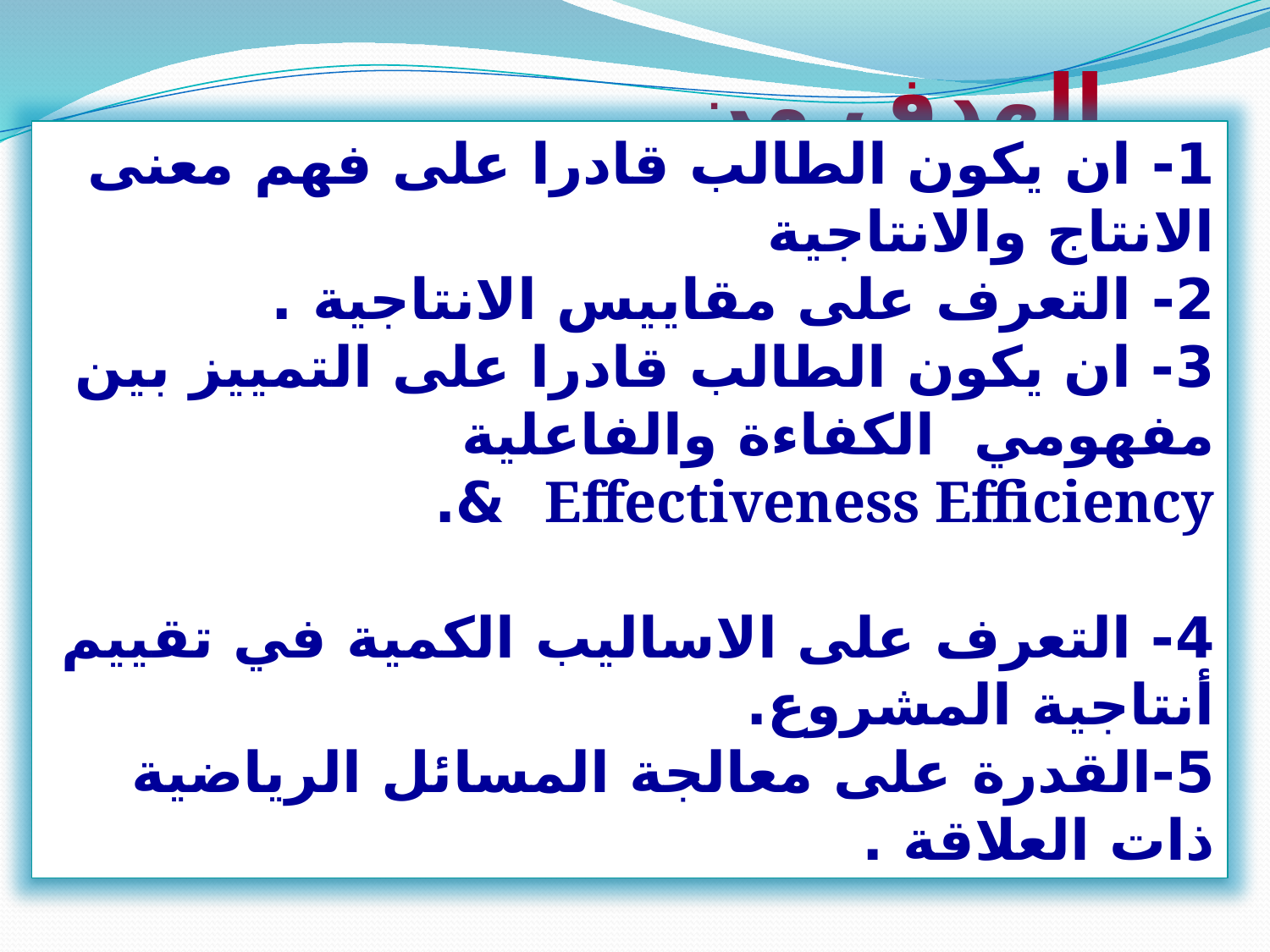

الهدف من المحاضرة
1- ان يكون الطالب قادرا على فهم معنى الانتاج والانتاجية
2- التعرف على مقاييس الانتاجية .
3- ان يكون الطالب قادرا على التمييز بين مفهومي  الكفاءة والفاعلية      Effectiveness Efficiency  &.

4- التعرف على الاساليب الكمية في تقييم أنتاجية المشروع.
5-القدرة على معالجة المسائل الرياضية ذات العلاقة .